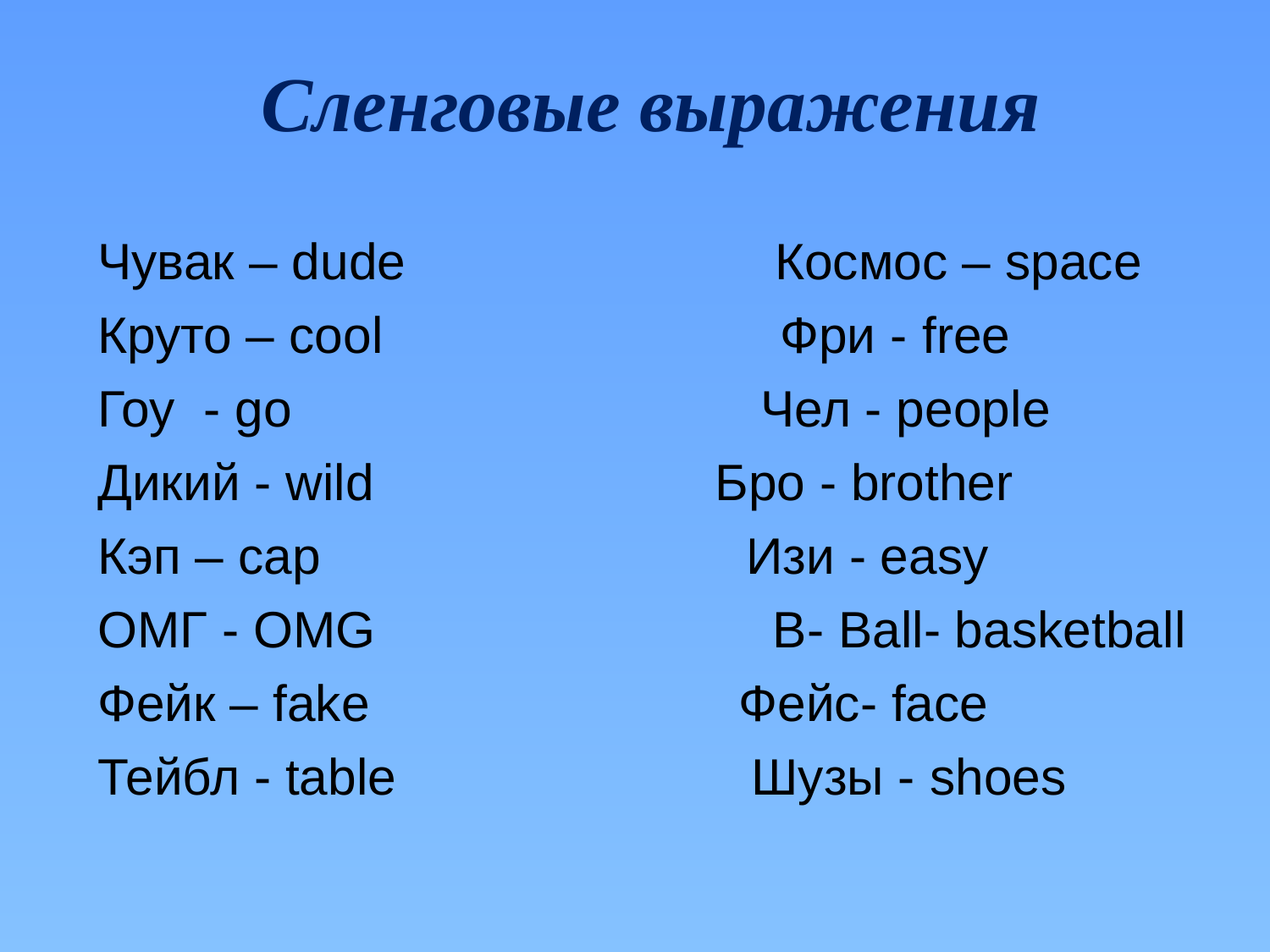

# Сленговые выражения
9
Чувак – dude                          Космос – space
Круто – cool                            Фри - free
Гоу  - go                                 Чел - people
Дикий - wild                        Бро - brother
Кэп – cap                              Изи - easy
ОМГ - OMG                            B- Ball- basketball
Фейк – fake                          Фейс- face
Тейбл - table                         Шузы - shoes